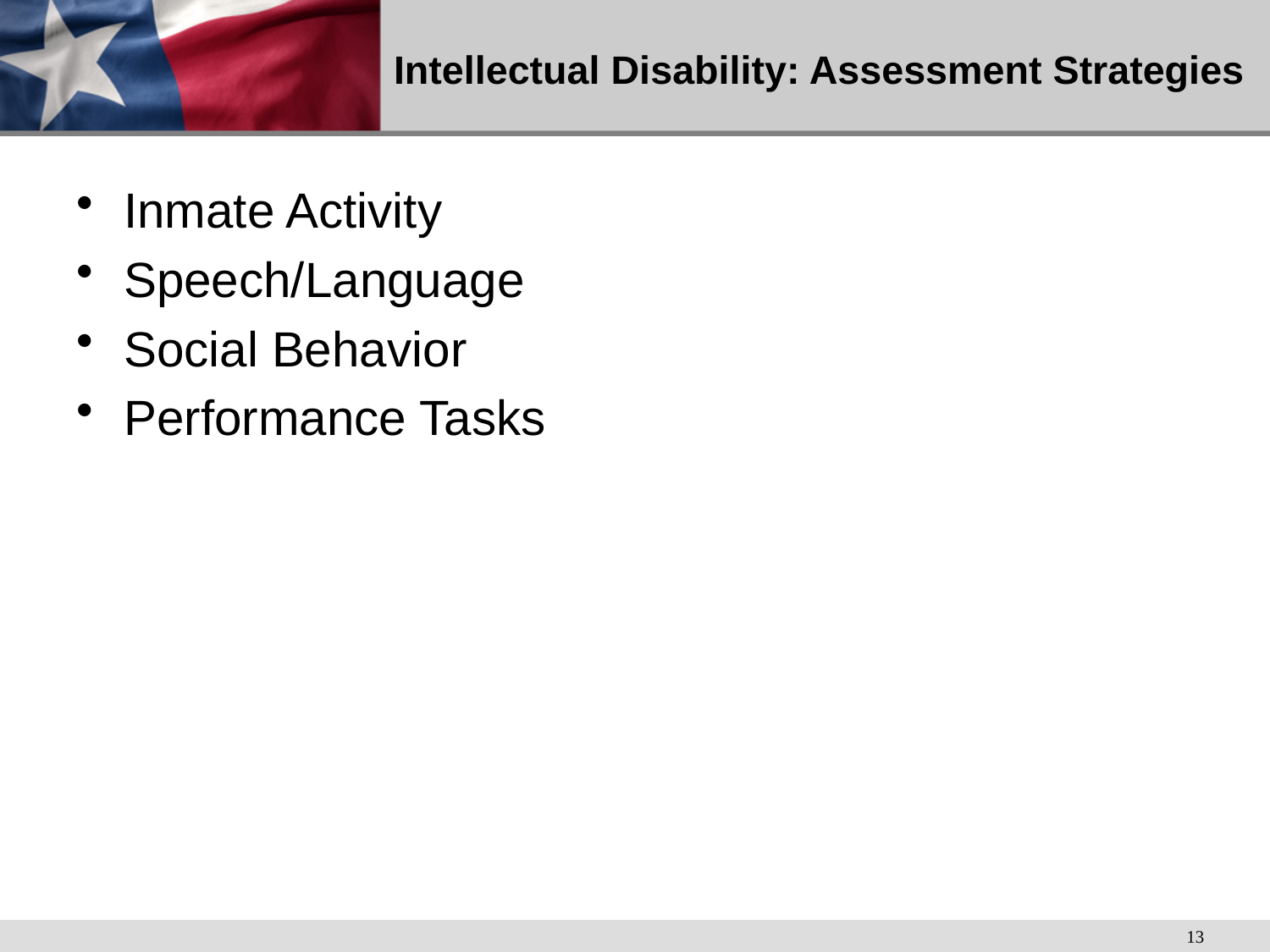

# Intellectual Disability: Assessment Strategies
Inmate Activity
Speech/Language
Social Behavior
Performance Tasks

13